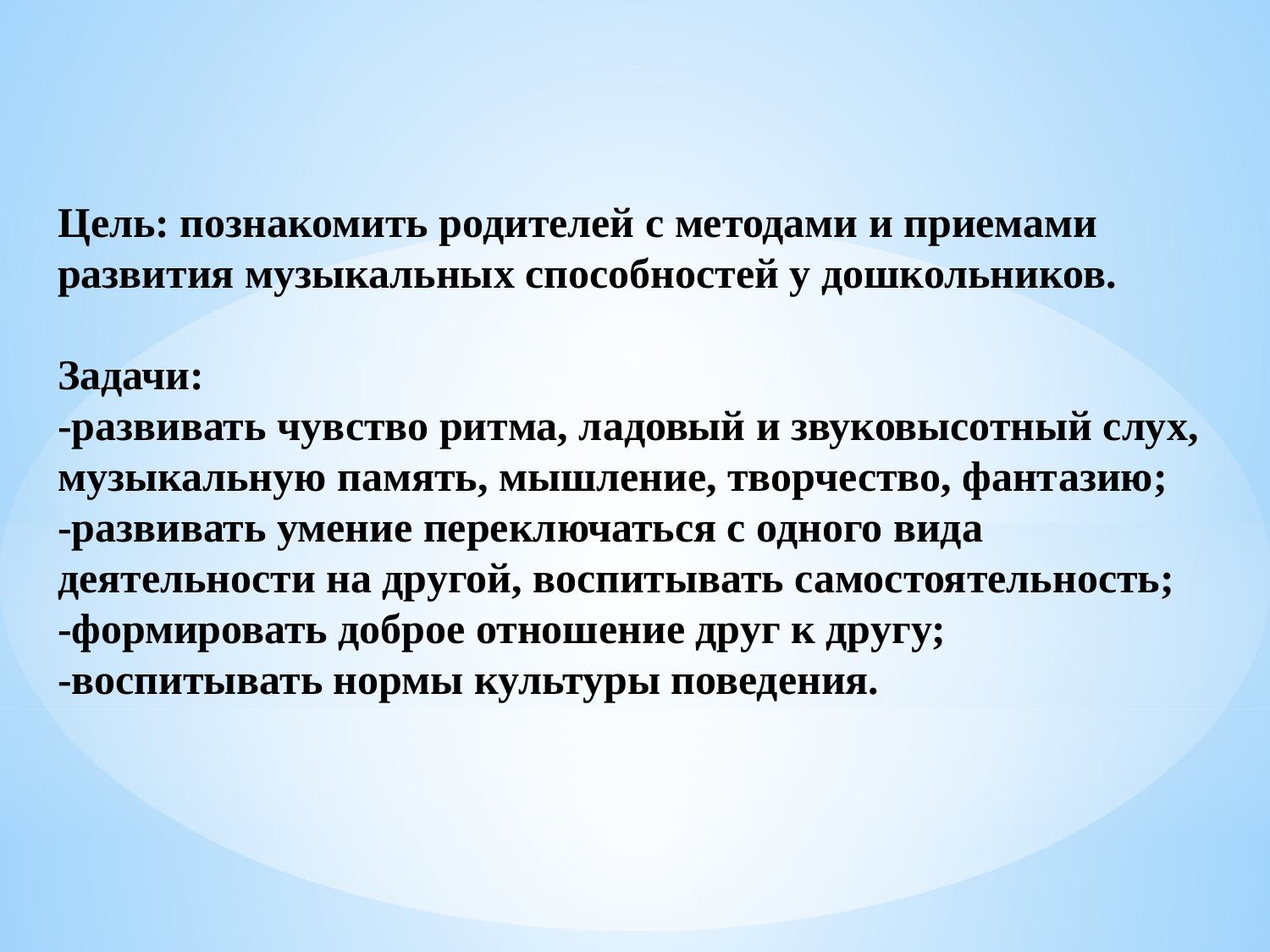

# Цель: познакомить родителей с методами и приемами развития музыкальных способностей у дошкольников. Задачи: -развивать чувство ритма, ладовый и звуковысотный слух, музыкальную память, мышление, творчество, фантазию; -развивать умение переключаться с одного вида деятельности на другой, воспитывать самостоятельность; -формировать доброе отношение друг к другу; -воспитывать нормы культуры поведения.